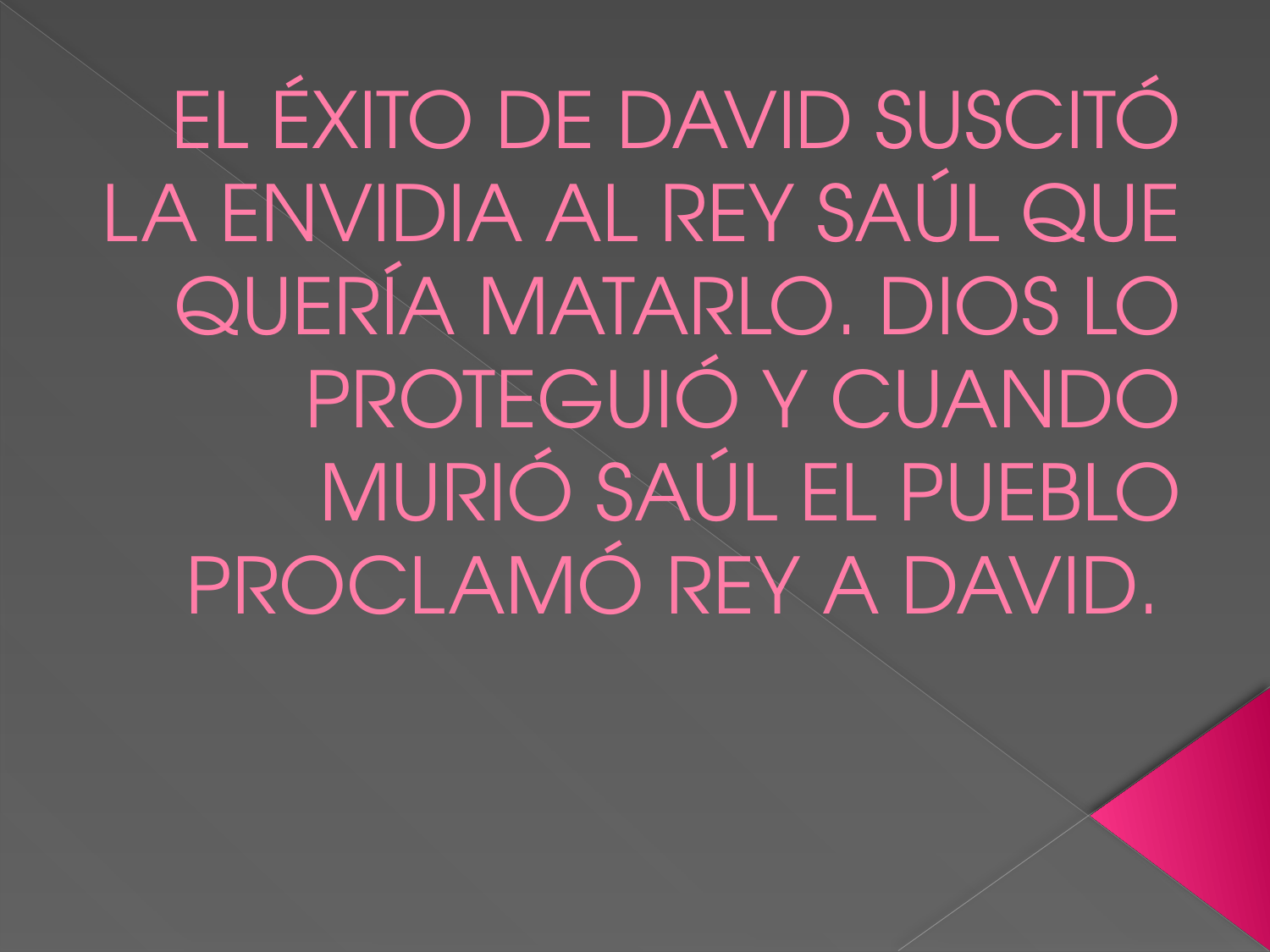

# EL ÉXITO DE DAVID SUSCITÓ LA ENVIDIA AL REY SAÚL QUE QUERÍA MATARLO. DIOS LO PROTEGUIÓ Y CUANDO MURIÓ SAÚL EL PUEBLO PROCLAMÓ REY A DAVID.